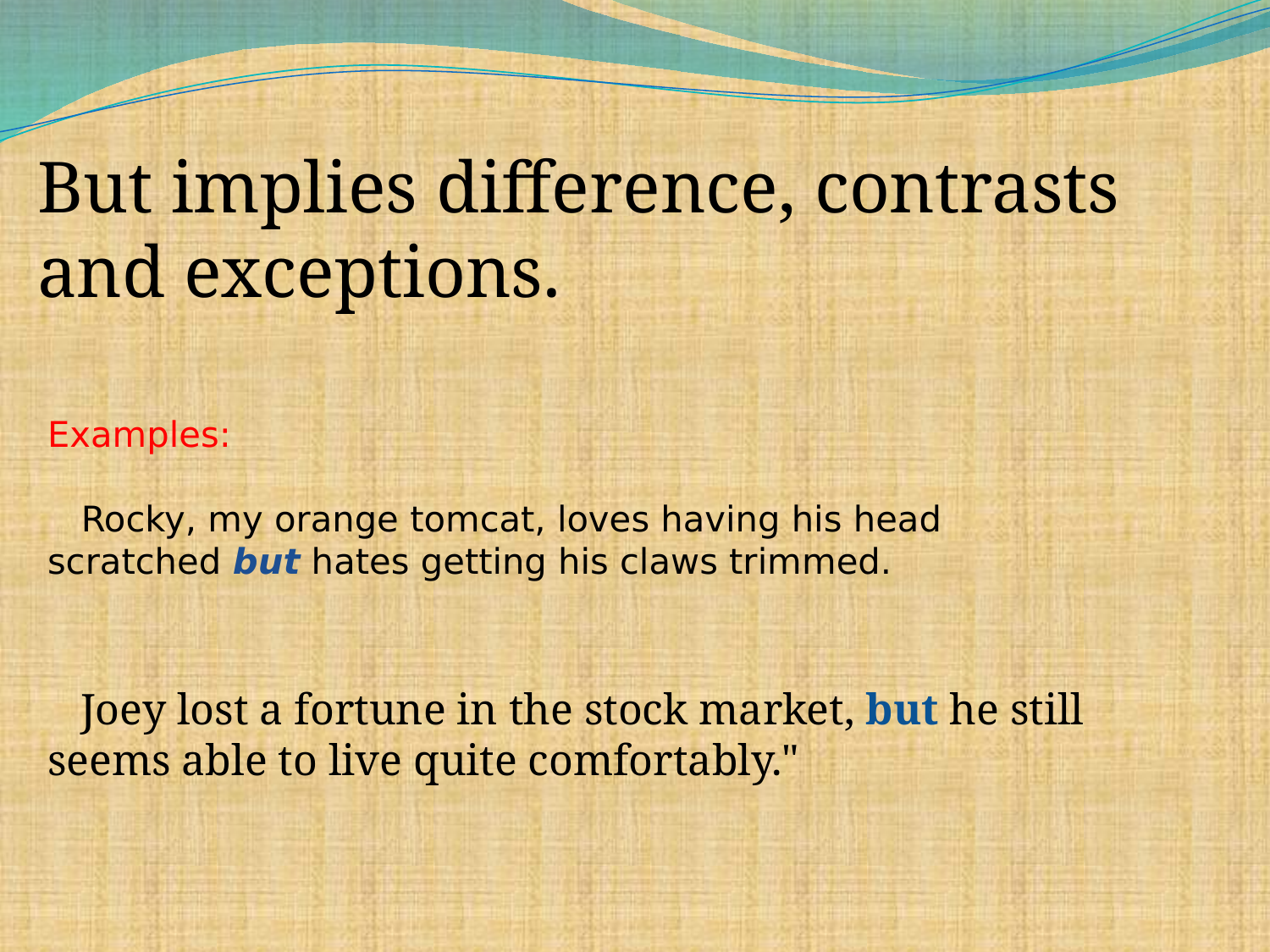

But implies difference, contrasts and exceptions.
Examples:

   Rocky, my orange tomcat, loves having his head scratched but hates getting his claws trimmed.
    Joey lost a fortune in the stock market, but he still seems able to live quite comfortably."